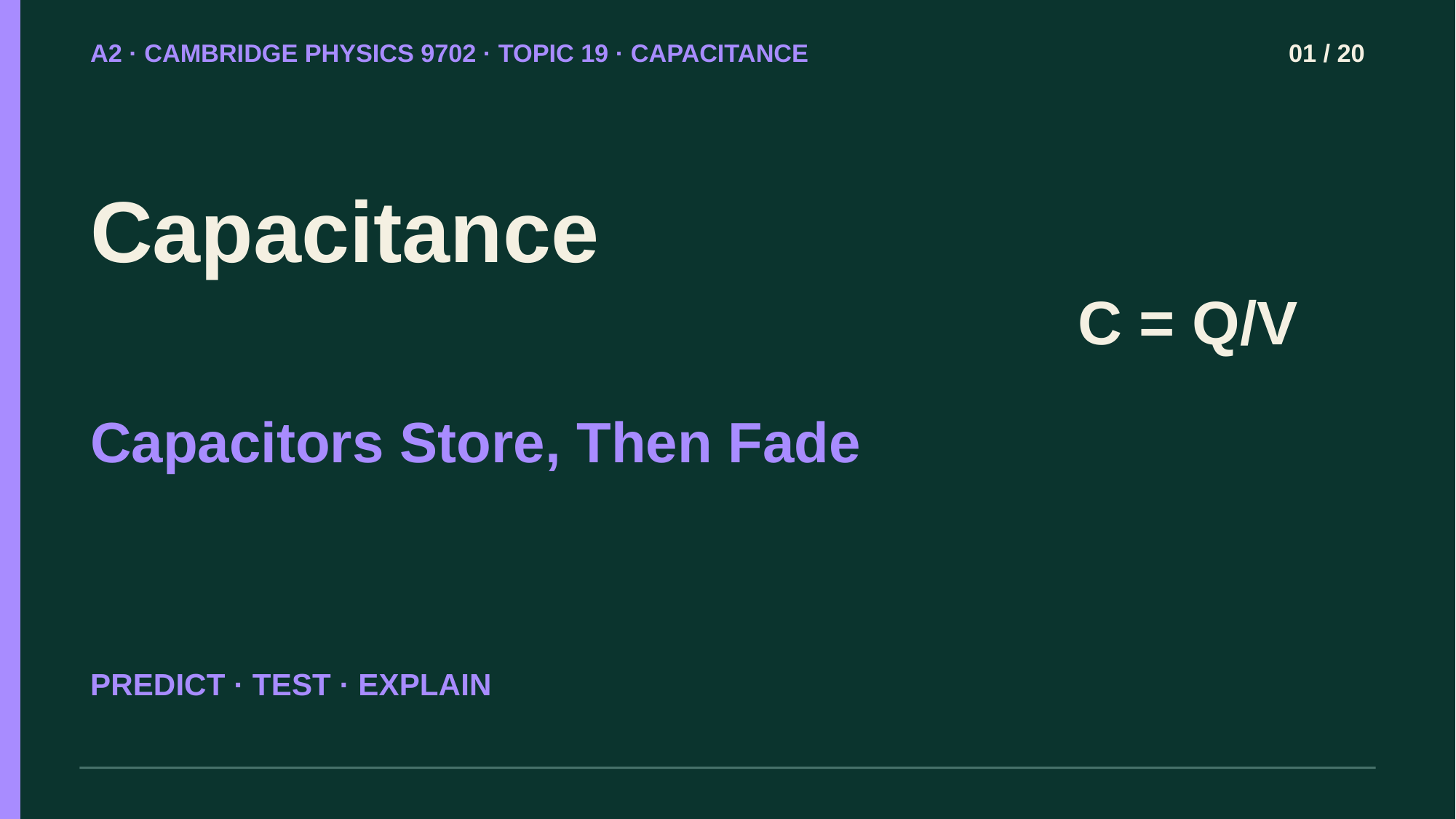

A2 · CAMBRIDGE PHYSICS 9702 · TOPIC 19 · CAPACITANCE
01 / 20
Capacitance
C = Q/V
Capacitors Store, Then Fade
PREDICT · TEST · EXPLAIN